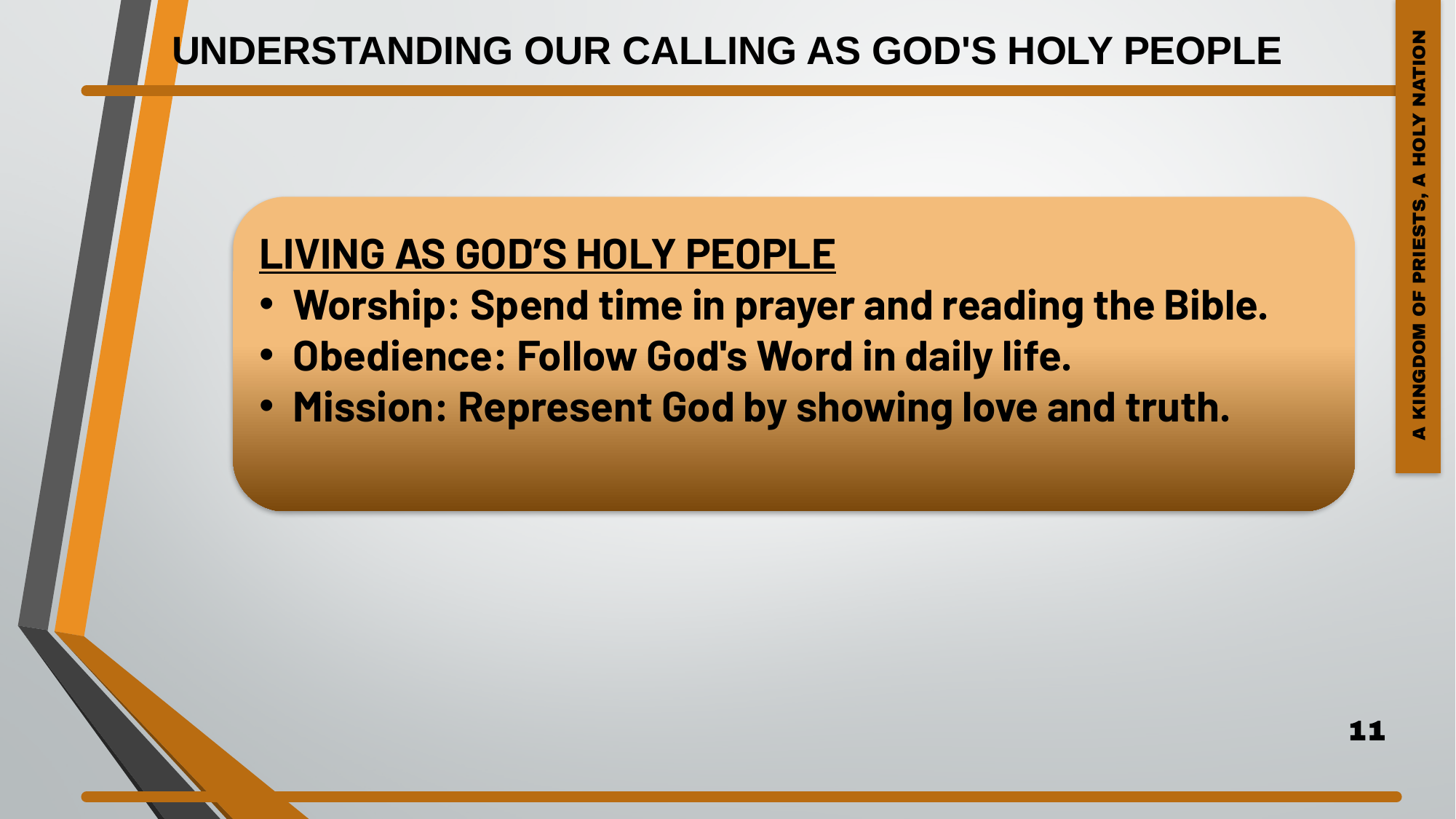

# Understanding Our Calling as God's Holy People
Living as God’s Holy People
Worship: Spend time in prayer and reading the Bible.
Obedience: Follow God's Word in daily life.
Mission: Represent God by showing love and truth.
A Kingdom of Priests, A Holy Nation
11